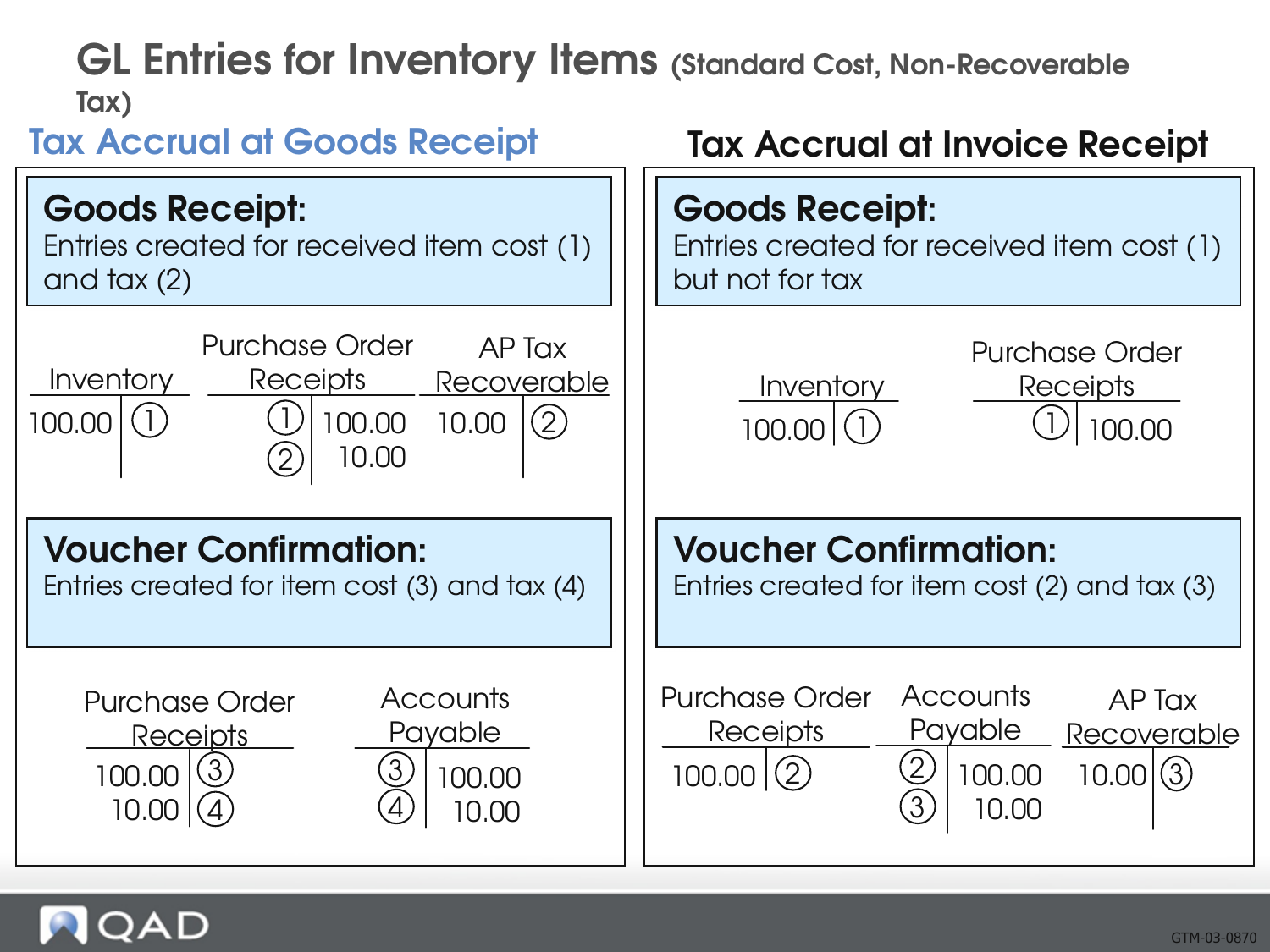

# GL Entries for Inventory Items (Standard Cost, Non-Recoverable Tax)
Tax Accrual at Goods Receipt
Tax Accrual at Invoice Receipt

Goods Receipt:
Entries created for received item cost (1) and tax (2)
Goods Receipt:
Entries created for received item cost (1) but not for tax

Inventory
Purchase Order Receipts

100.00
10.00
1
2
AP Tax Recoverable

10.00
2
Inventory

100.00
1
Purchase Order Receipts

100.00
1

100.00
1
Voucher Confirmation:
Entries created for item cost (3) and tax (4)
Voucher Confirmation:
Entries created for item cost (2) and tax (3)

Accounts
Payable
Purchase Order Receipts
Accounts
Payable
AP Tax Recoverable

10.00
3
Purchase Order Receipts

100.00
10.00
3
4

100.00
10.00
2
100.00
100.00
10.00
3
2
3
4
GTM-03-0870